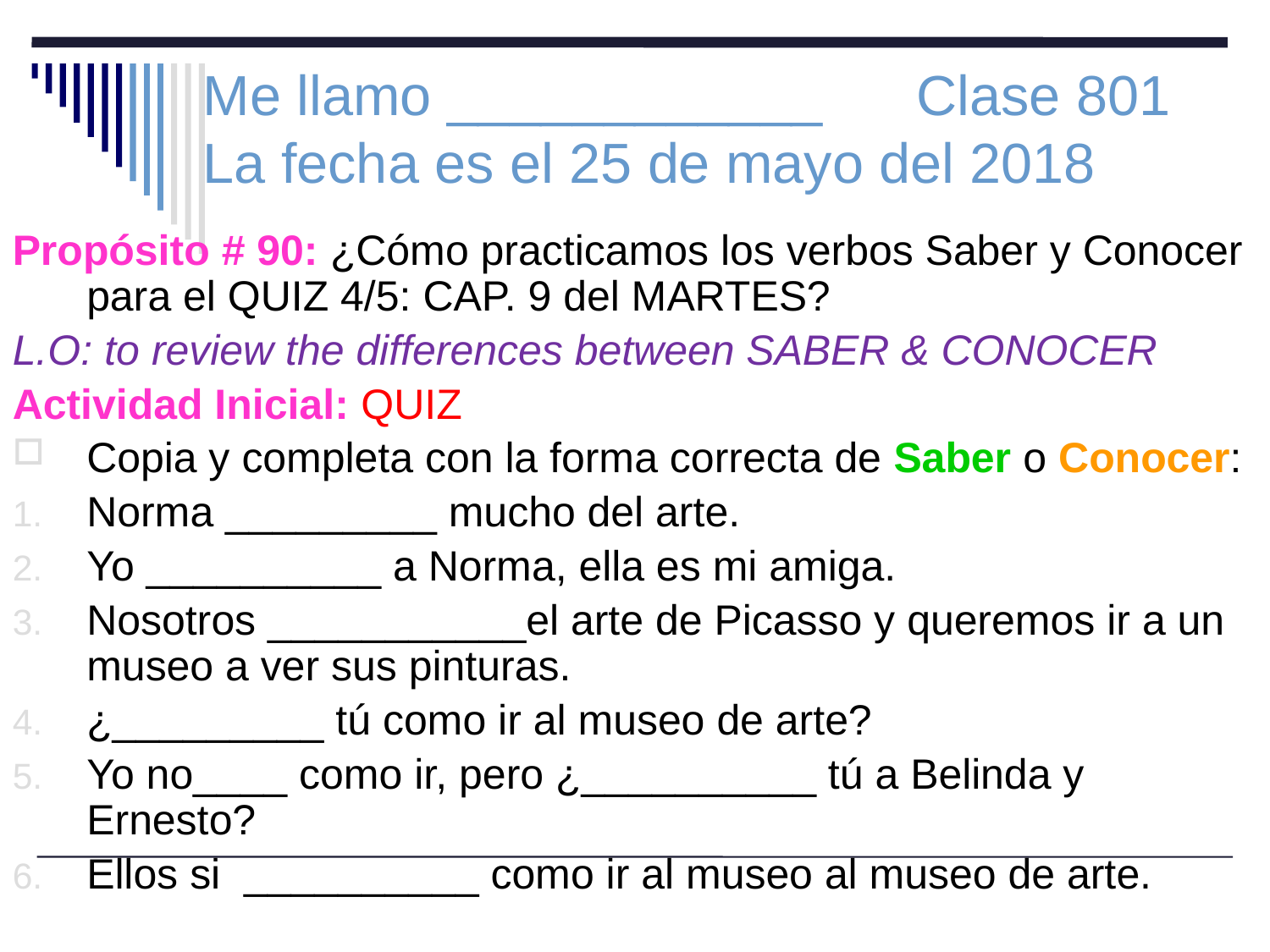

Me llamo ____________      Clase 801
La fecha es el 25 de mayo del 2018
Propósito # 90: ¿Cómo practicamos los verbos Saber y Conocer para el QUIZ 4/5: CAP. 9 del MARTES?
L.O: to review the differences between SABER & CONOCER
Actividad Inicial: QUIZ
Copia y completa con la forma correcta de Saber o Conocer:
Norma _________ mucho del arte.
Yo __________ a Norma, ella es mi amiga.
Nosotros ___________el arte de Picasso y queremos ir a un museo a ver sus pinturas.
¿_________ tú como ir al museo de arte?
Yo no____ como ir, pero ¿__________ tú a Belinda y Ernesto?
Ellos si  __________ como ir al museo al museo de arte.